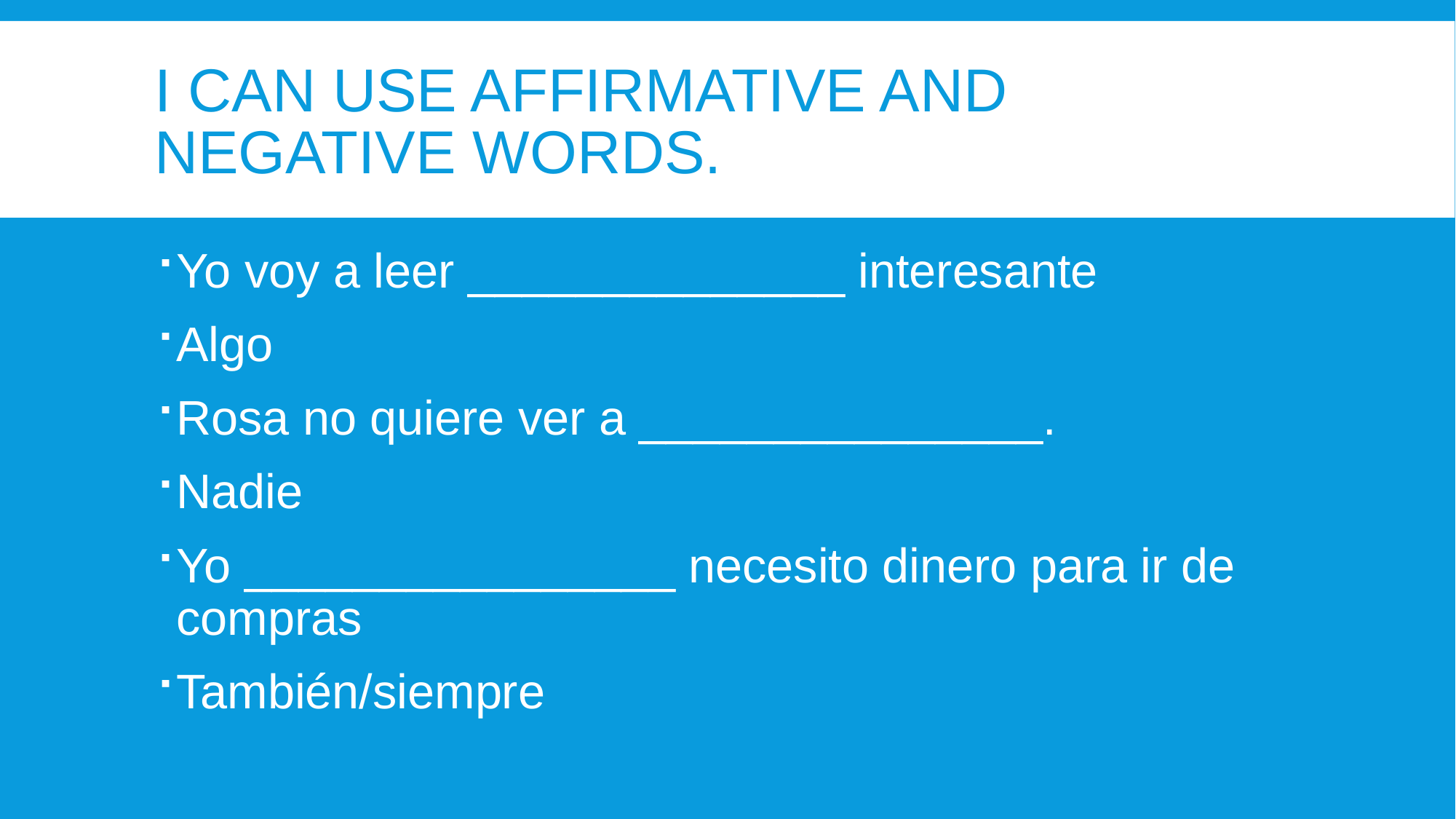

# I can use affirmative and negative words.
Yo voy a leer ______________ interesante
Algo
Rosa no quiere ver a _______________.
Nadie
Yo ________________ necesito dinero para ir de compras
También/siempre